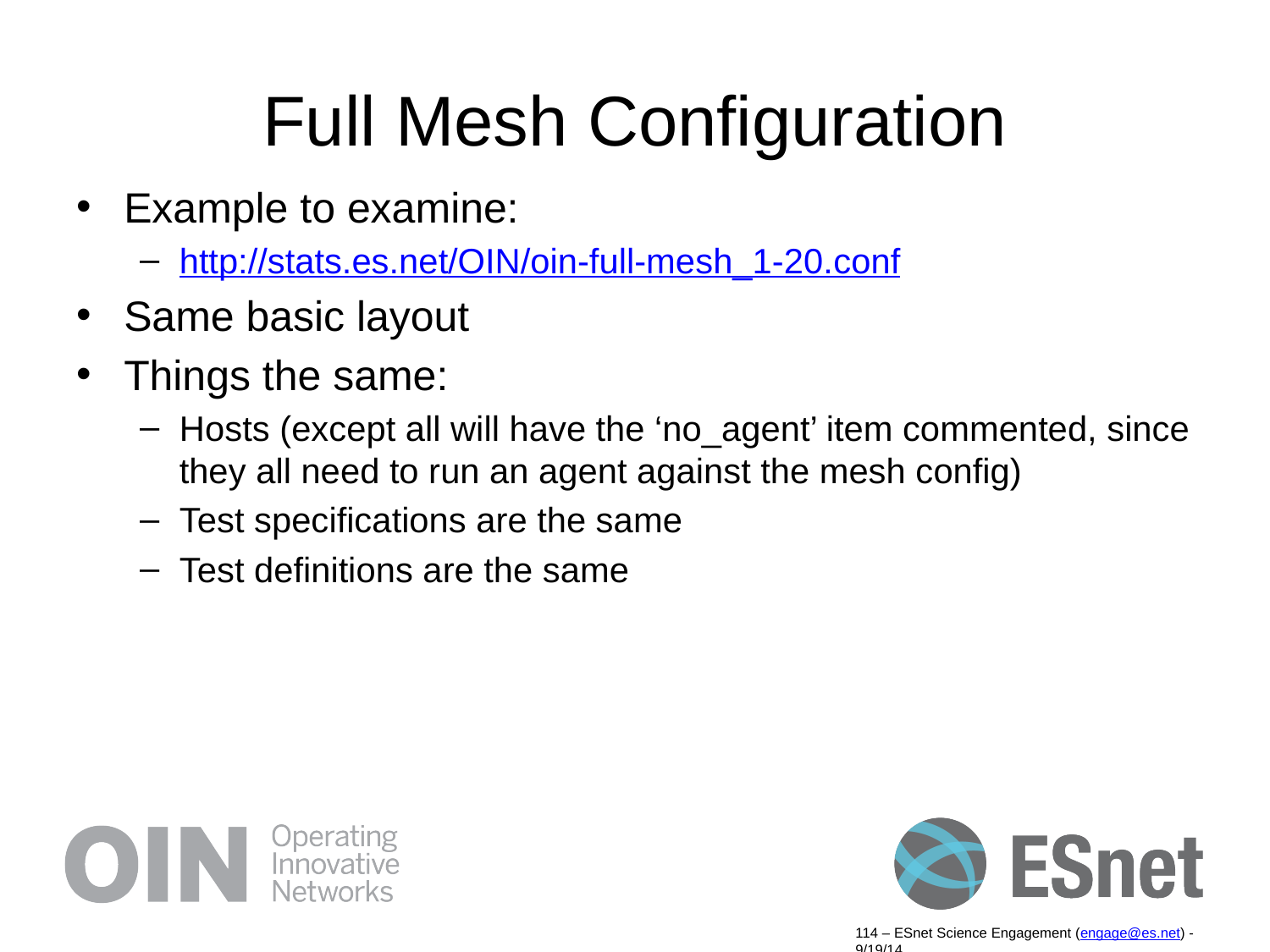

# Full Mesh Configuration
Example to examine:
http://stats.es.net/OIN/oin-full-mesh_1-20.conf
Same basic layout
Things the same:
Hosts (except all will have the ‘no_agent’ item commented, since they all need to run an agent against the mesh config)
Test specifications are the same
Test definitions are the same

114 – ESnet Science Engagement (engage@es.net) - 9/19/14